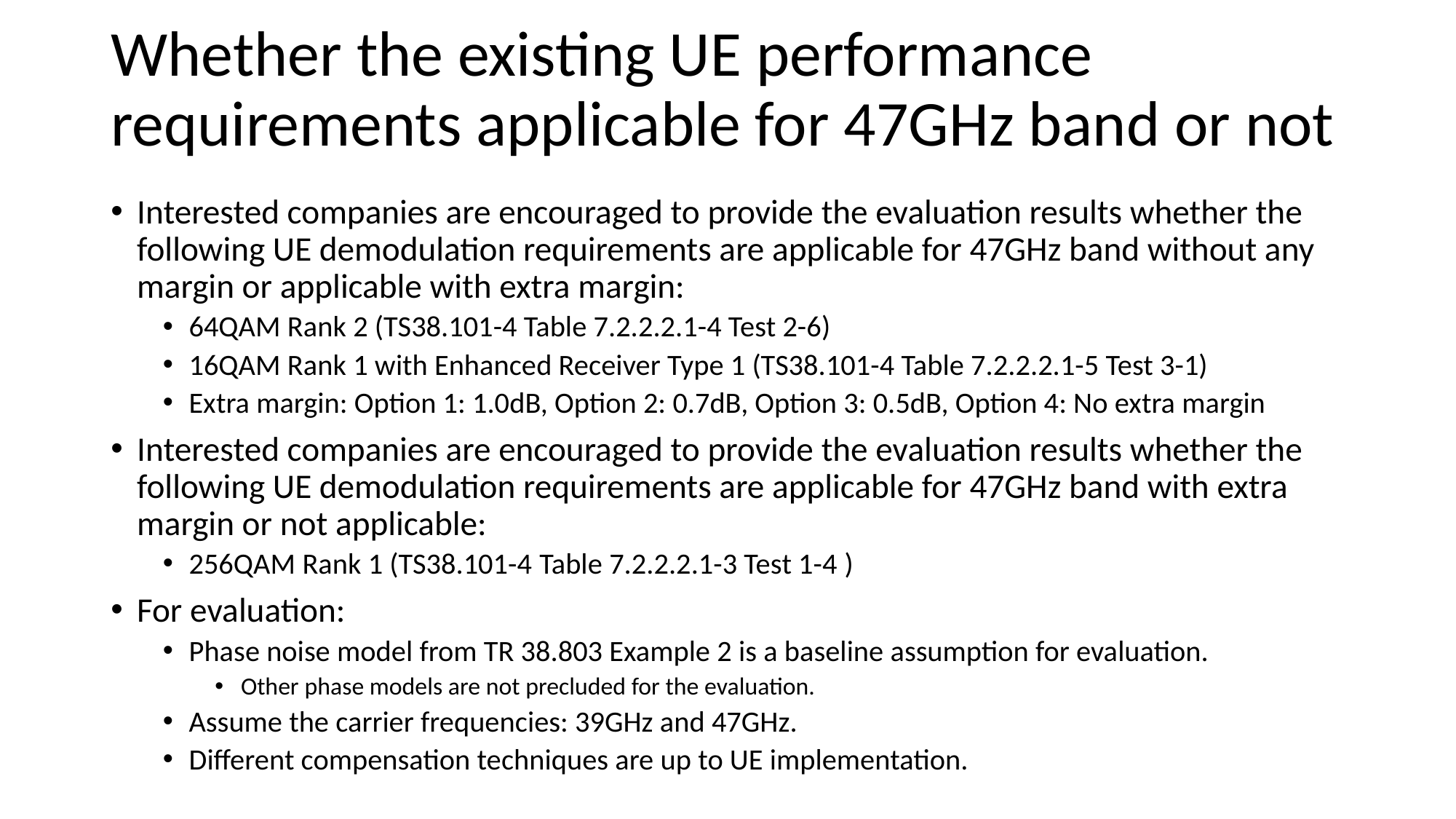

# Whether the existing UE performance requirements applicable for 47GHz band or not
Interested companies are encouraged to provide the evaluation results whether the following UE demodulation requirements are applicable for 47GHz band without any margin or applicable with extra margin:
64QAM Rank 2 (TS38.101-4 Table 7.2.2.2.1-4 Test 2-6)
16QAM Rank 1 with Enhanced Receiver Type 1 (TS38.101-4 Table 7.2.2.2.1-5 Test 3-1)
Extra margin: Option 1: 1.0dB, Option 2: 0.7dB, Option 3: 0.5dB, Option 4: No extra margin
Interested companies are encouraged to provide the evaluation results whether the following UE demodulation requirements are applicable for 47GHz band with extra margin or not applicable:
256QAM Rank 1 (TS38.101-4 Table 7.2.2.2.1-3 Test 1-4 )
For evaluation:
Phase noise model from TR 38.803 Example 2 is a baseline assumption for evaluation.
Other phase models are not precluded for the evaluation.
Assume the carrier frequencies: 39GHz and 47GHz.
Different compensation techniques are up to UE implementation.